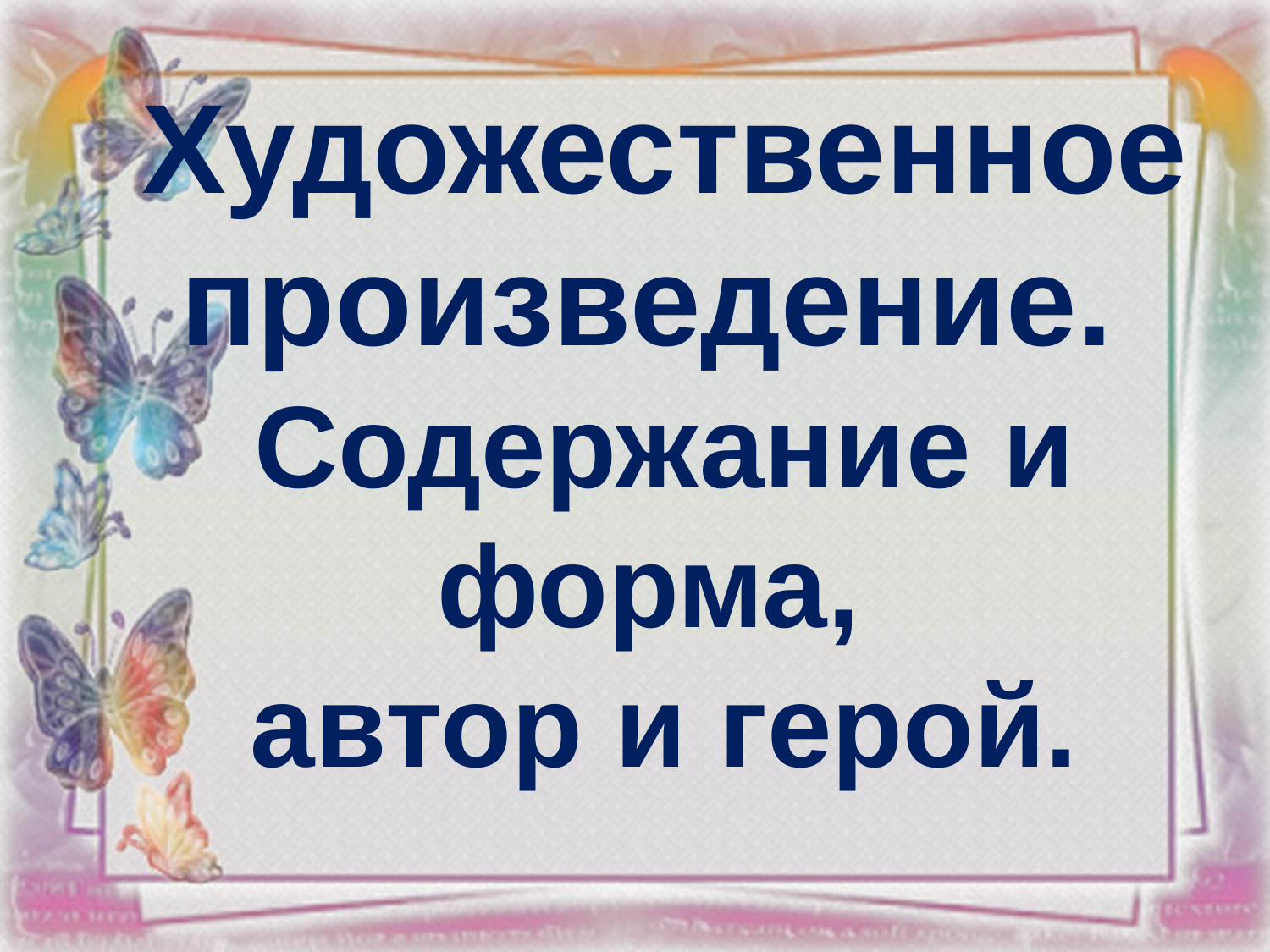

# Художественное произведение. Содержание и форма, автор и герой.